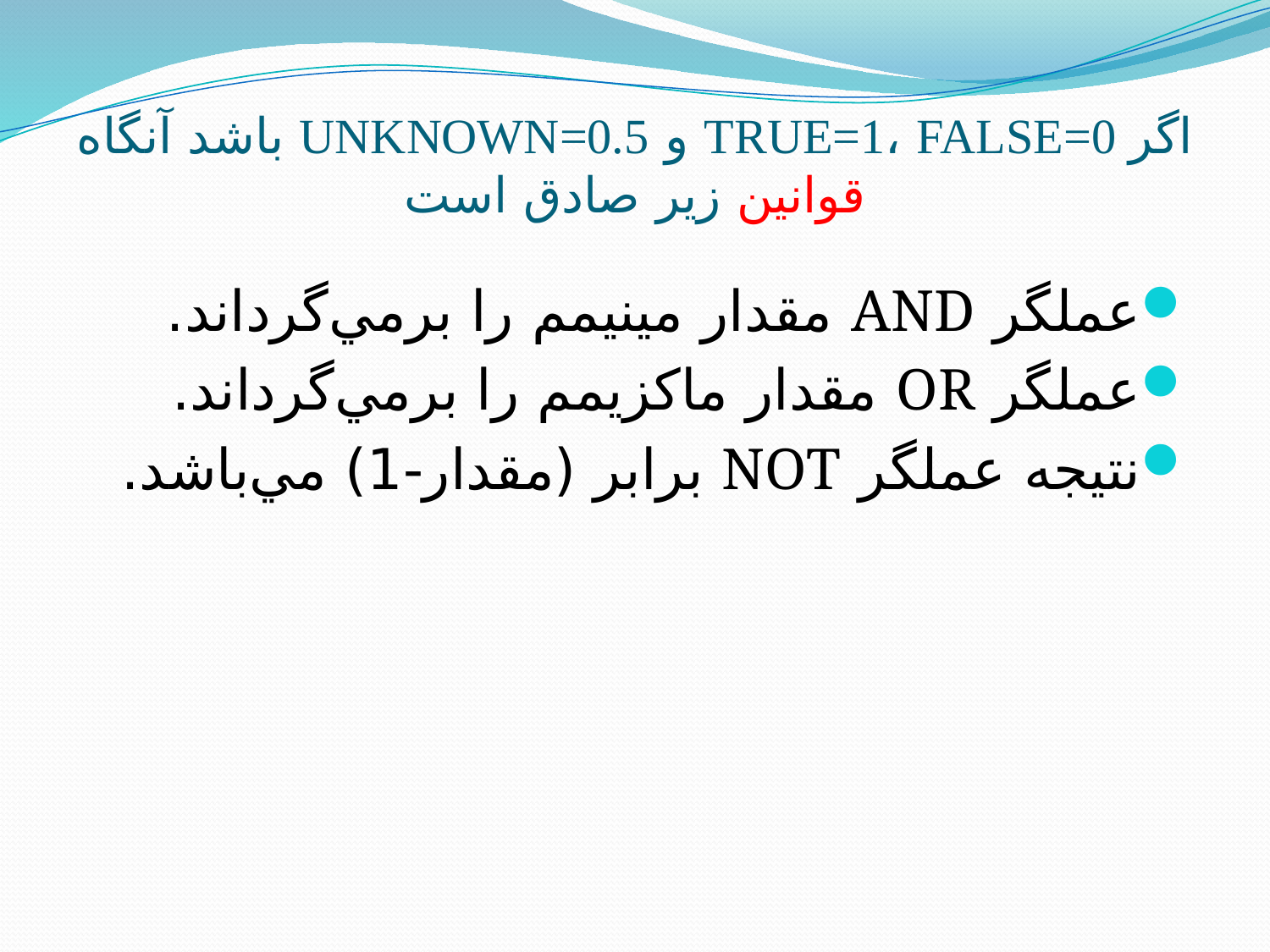

# اگر TRUE=1، FALSE=0 و UNKNOWN=0.5 باشد آنگاه قوانين زير صادق است
عملگر AND مقدار مينيمم را برمي‌گرداند.
عملگر OR مقدار ماکزيمم را برمي‌گرداند.
نتيجه عملگر NOT برابر (مقدار-1) مي‌باشد.